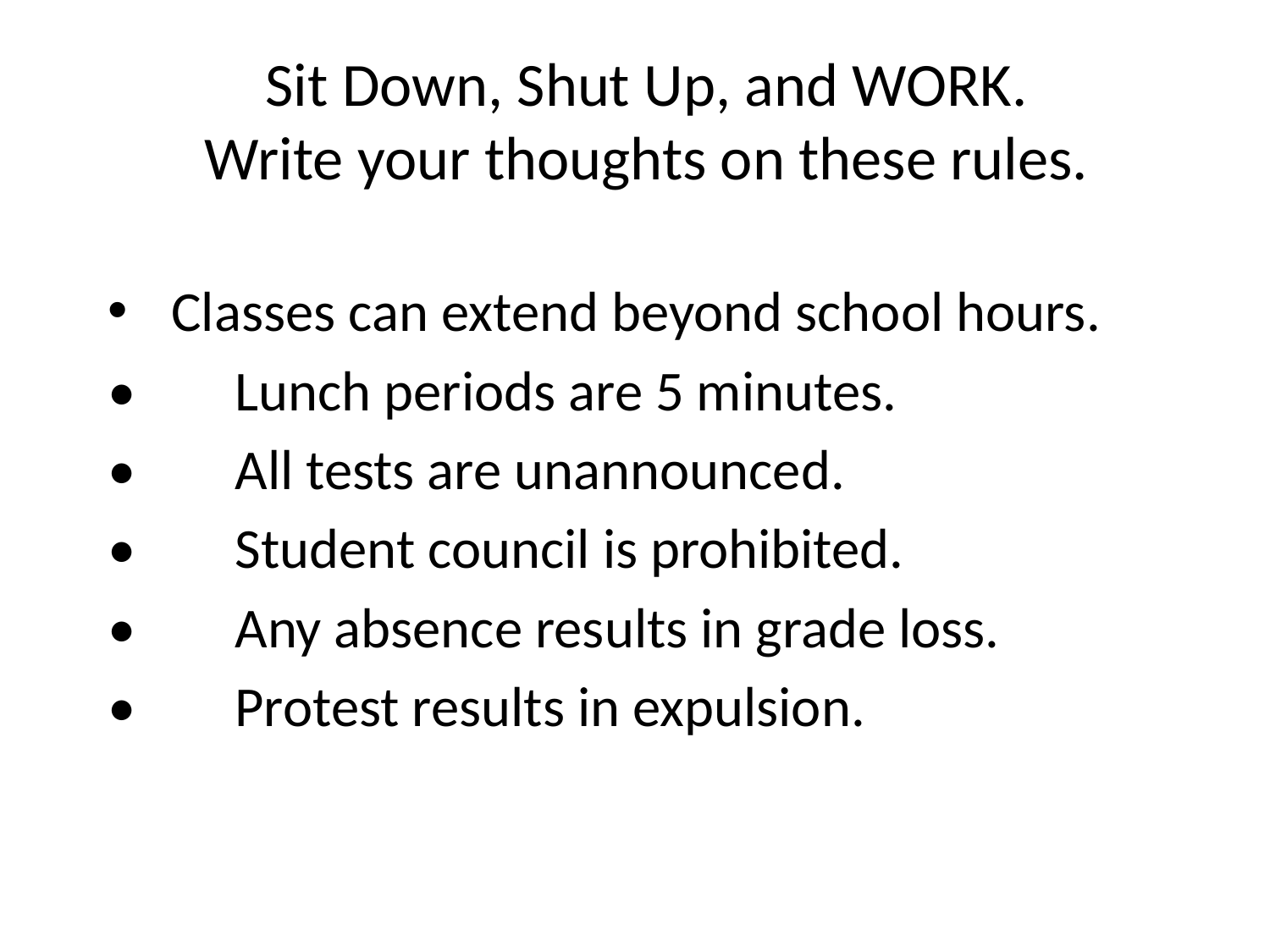

# Sit Down, Shut Up, and WORK. Write your thoughts on these rules.
Classes can extend beyond school hours.
• 	Lunch periods are 5 minutes.
• 	All tests are unannounced.
• 	Student council is prohibited.
• 	Any absence results in grade loss.
• 	Protest results in expulsion.